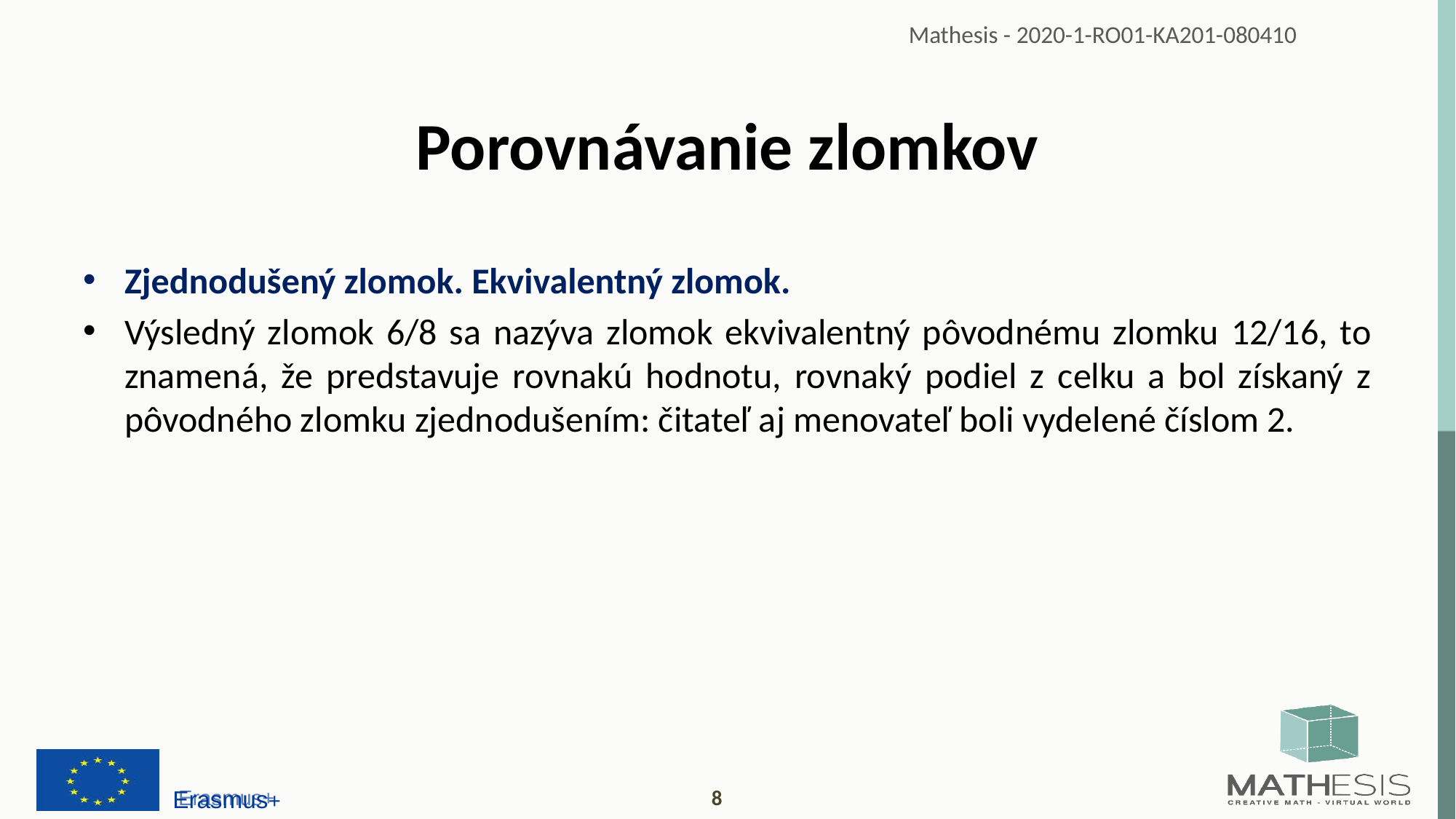

# Porovnávanie zlomkov
Zjednodušený zlomok. Ekvivalentný zlomok.
Výsledný zlomok 6/8 sa nazýva zlomok ekvivalentný pôvodnému zlomku 12/16, to znamená, že predstavuje rovnakú hodnotu, rovnaký podiel z celku a bol získaný z pôvodného zlomku zjednodušením: čitateľ aj menovateľ boli vydelené číslom 2.